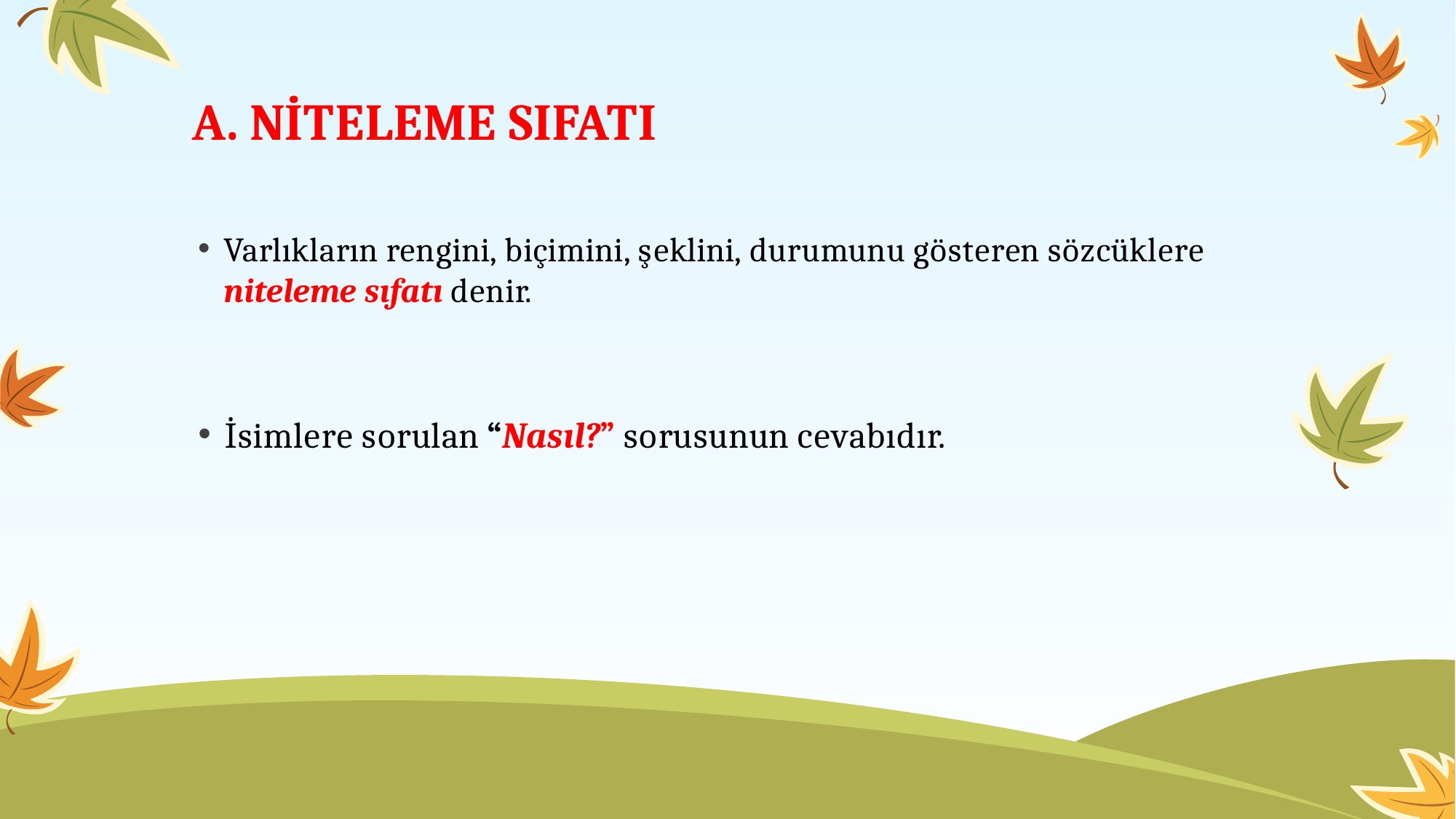

# A. NİTELEME SIFATI
Varlıkların rengini, biçimini, şeklini, durumunu gösteren sözcüklere niteleme sıfatı denir.
İsimlere sorulan “Nasıl?” sorusunun cevabıdır.